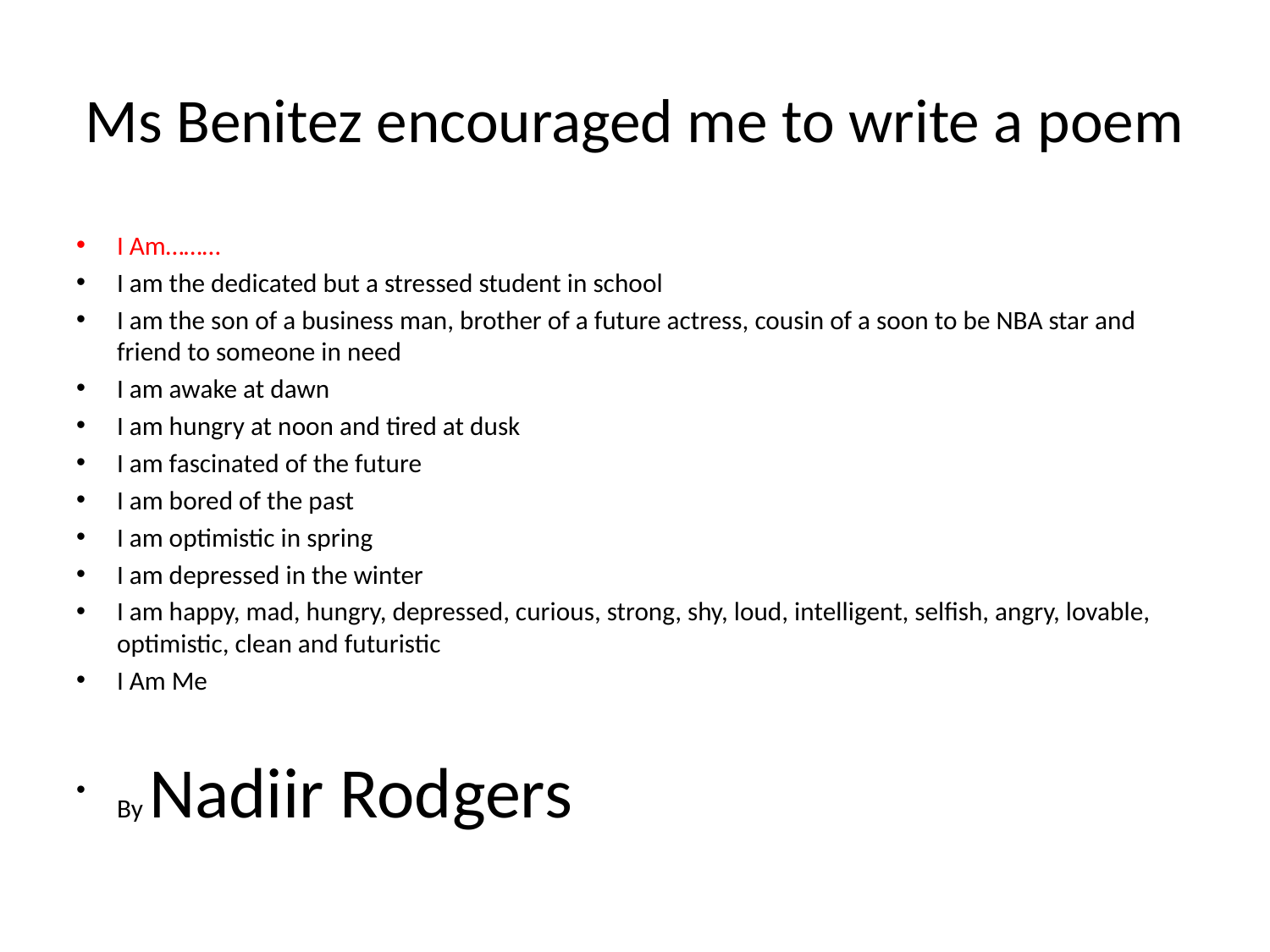

# Ms Benitez encouraged me to write a poem
I Am………
I am the dedicated but a stressed student in school
I am the son of a business man, brother of a future actress, cousin of a soon to be NBA star and friend to someone in need
I am awake at dawn
I am hungry at noon and tired at dusk
I am fascinated of the future
I am bored of the past
I am optimistic in spring
I am depressed in the winter
I am happy, mad, hungry, depressed, curious, strong, shy, loud, intelligent, selfish, angry, lovable, optimistic, clean and futuristic
I Am Me

By Nadiir Rodgers